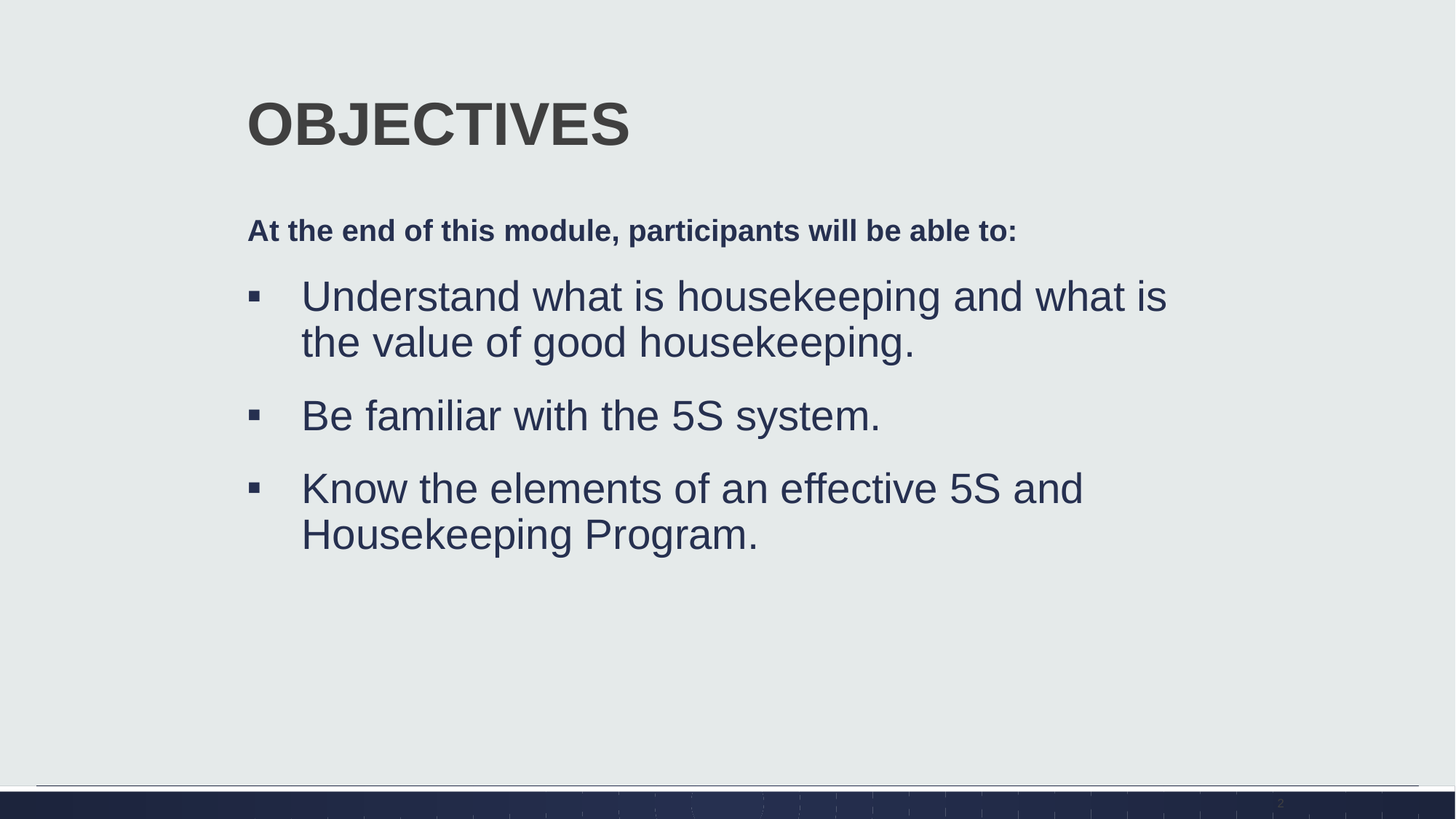

# OBJECTIVES
At the end of this module, participants will be able to:
Understand what is housekeeping and what is the value of good housekeeping.
Be familiar with the 5S system.
Know the elements of an effective 5S and Housekeeping Program.

2